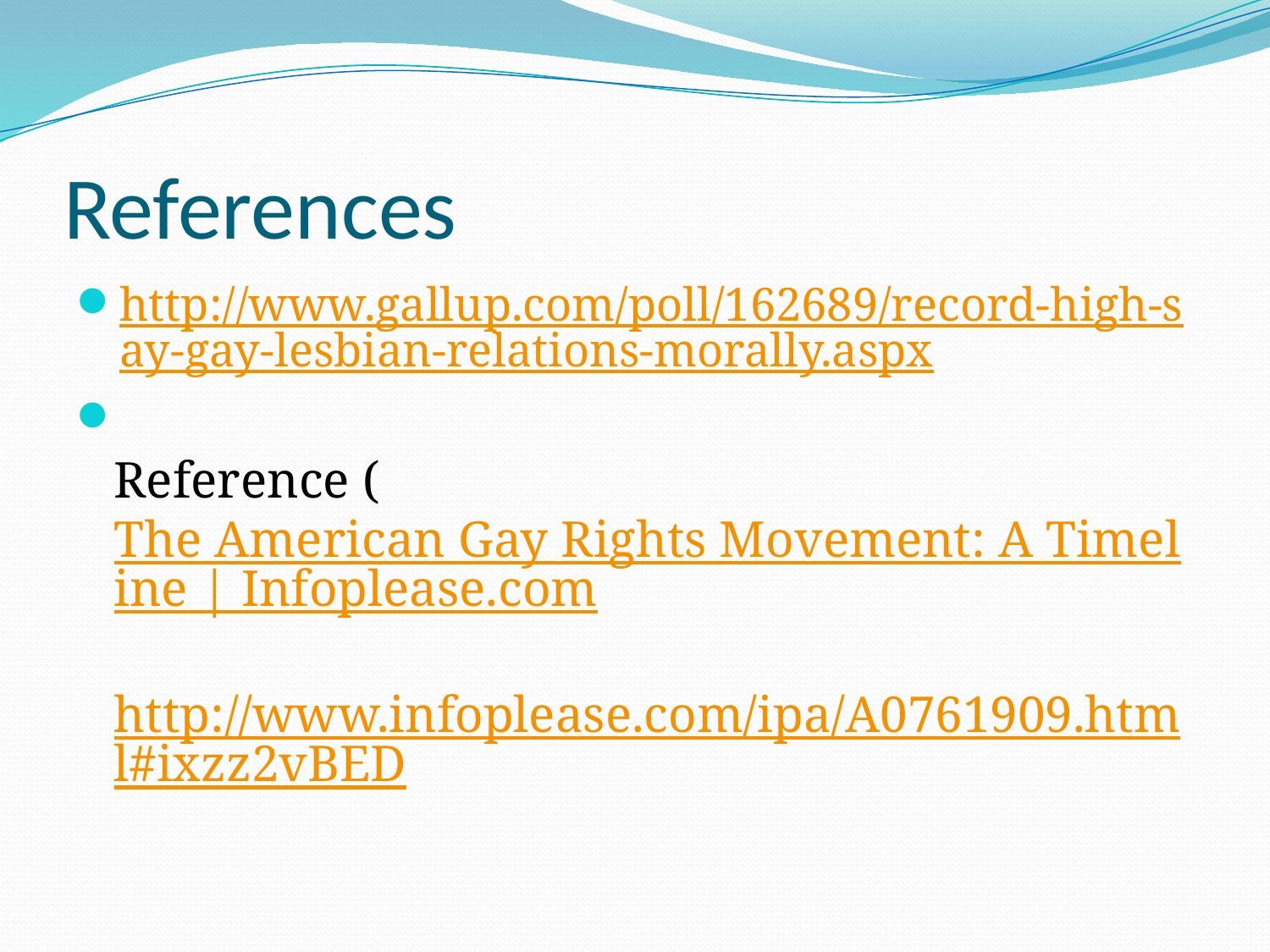

# References
http://www.gallup.com/poll/162689/record-high-say-gay-lesbian-relations-morally.aspx
Reference ( The American Gay Rights Movement: A Timeline | Infoplease.com http://www.infoplease.com/ipa/A0761909.html#ixzz2vBED